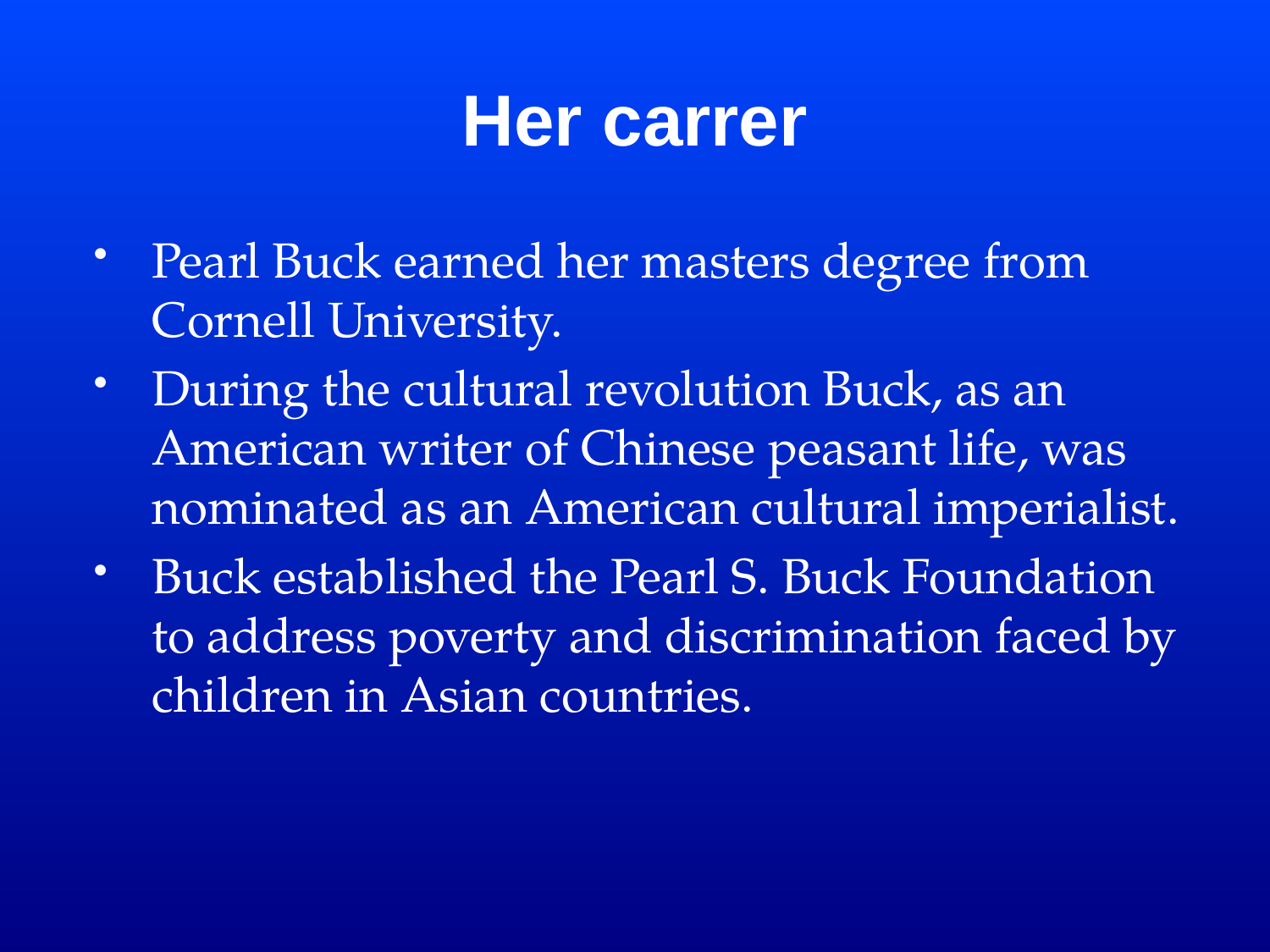

# Her carrer
Pearl Buck earned her masters degree from Cornell University.
During the cultural revolution Buck, as an American writer of Chinese peasant life, was nominated as an American cultural imperialist.
Buck established the Pearl S. Buck Foundation to address poverty and discrimination faced by children in Asian countries.